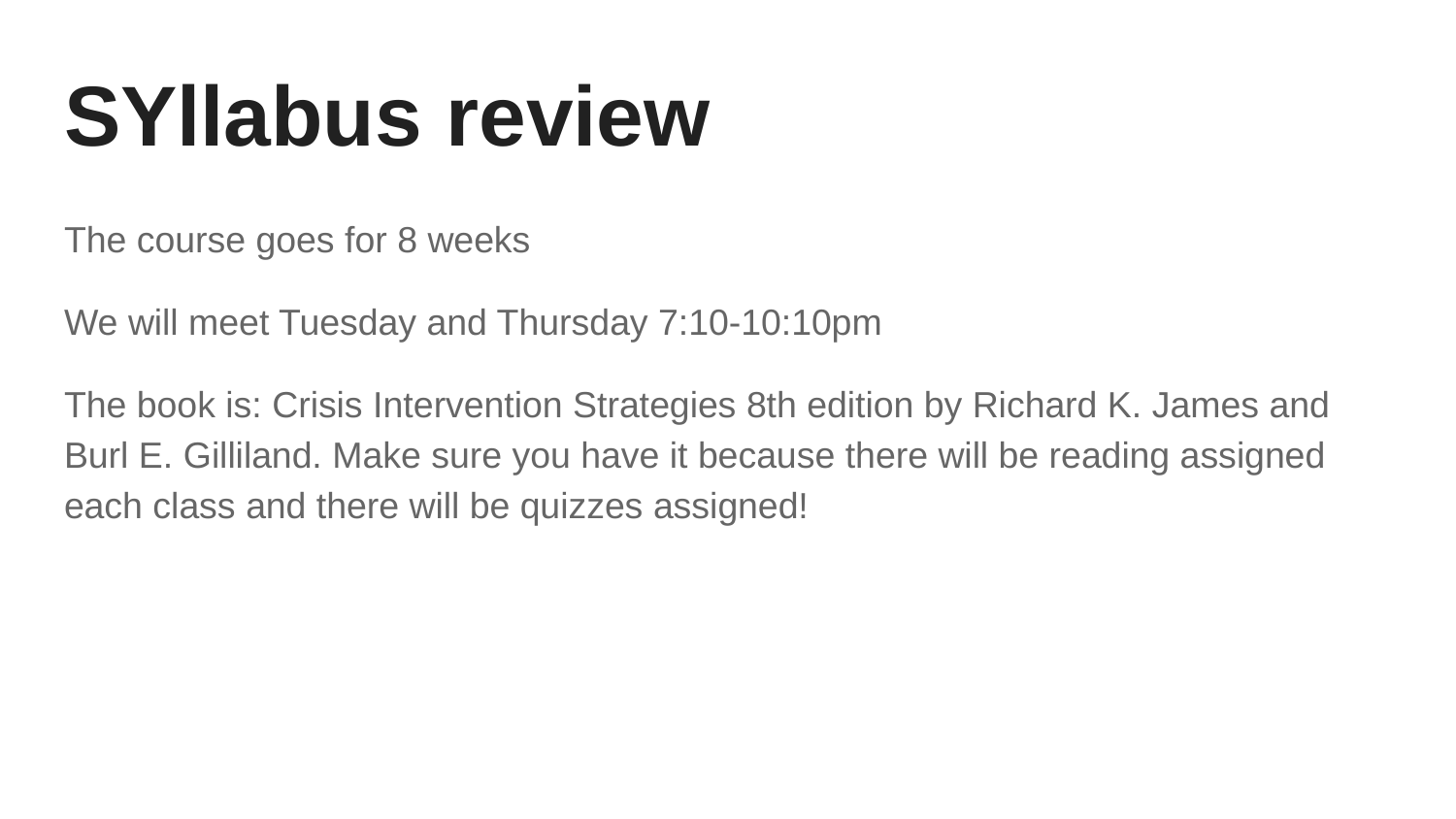

# SYllabus review
The course goes for 8 weeks
We will meet Tuesday and Thursday 7:10-10:10pm
The book is: Crisis Intervention Strategies 8th edition by Richard K. James and Burl E. Gilliland. Make sure you have it because there will be reading assigned each class and there will be quizzes assigned!